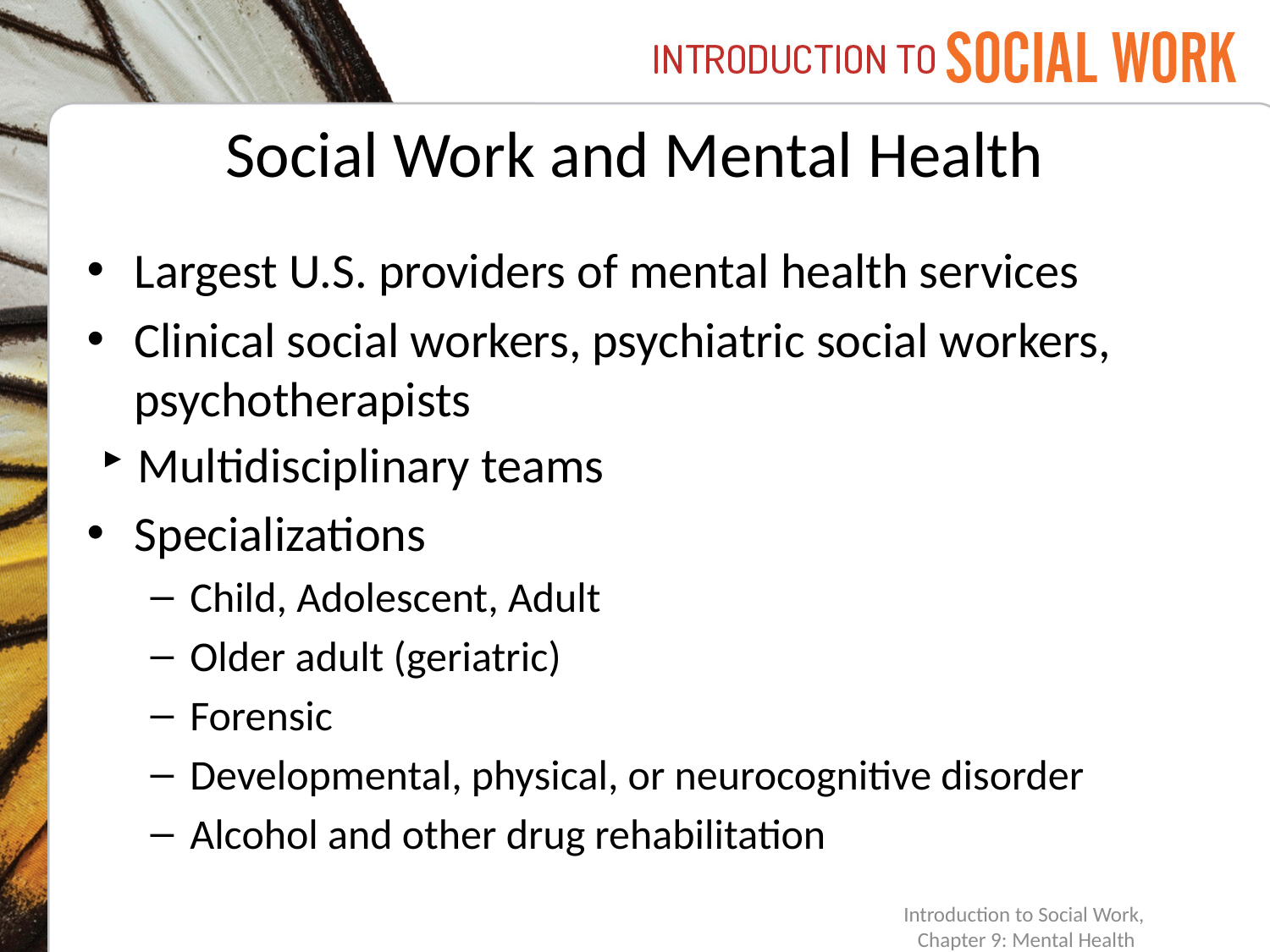

# Social Work and Mental Health
Largest U.S. providers of mental health services
Clinical social workers, psychiatric social workers, psychotherapists
Multidisciplinary teams
Specializations
Child, Adolescent, Adult
Older adult (geriatric)
Forensic
Developmental, physical, or neurocognitive disorder
Alcohol and other drug rehabilitation
Introduction to Social Work,
Chapter 9: Mental Health